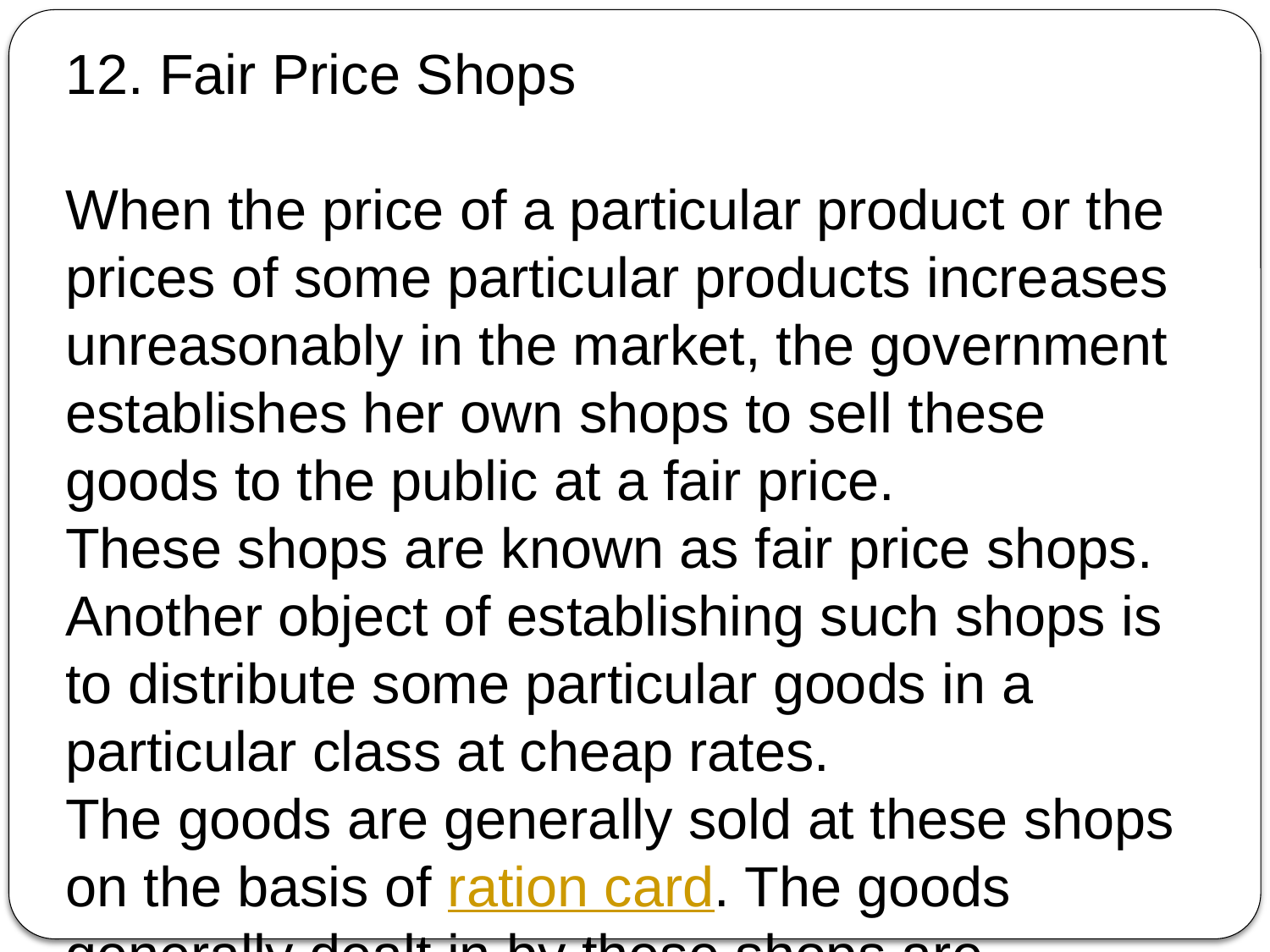

12. Fair Price Shops

When the price of a particular product or the prices of some particular products increases unreasonably in the market, the government establishes her own shops to sell these goods to the public at a fair price.
These shops are known as fair price shops. Another object of establishing such shops is to distribute some particular goods in a particular class at cheap rates.
The goods are generally sold at these shops on the basis of ration card. The goods generally dealt in by these shops are – Wheat, sugar, etc.